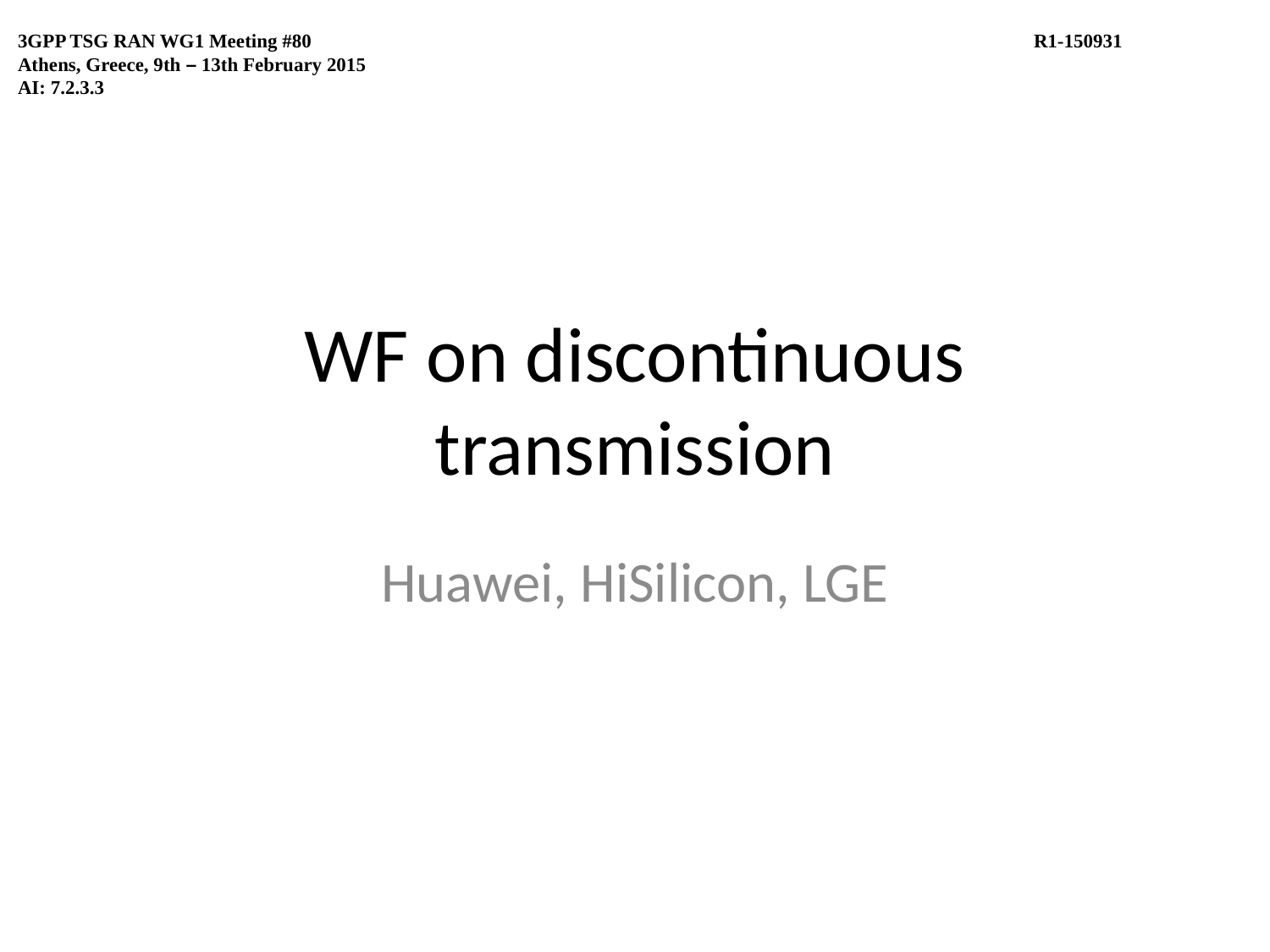

3GPP TSG RAN WG1 Meeting #80						R1-150931
Athens, Greece, 9th – 13th February 2015
AI: 7.2.3.3
# WF on discontinuous transmission
Huawei, HiSilicon, LGE